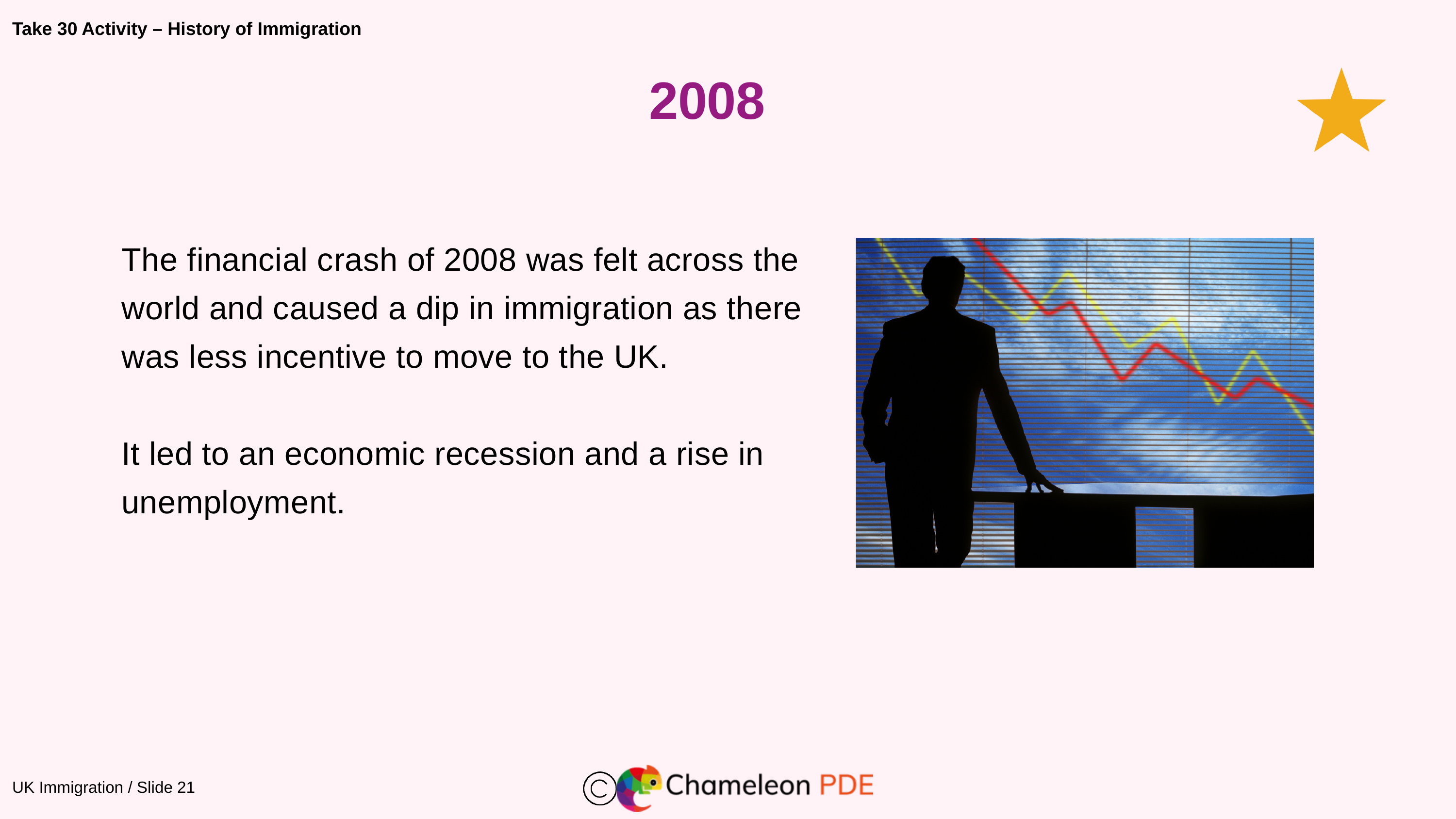

Take 30 Activity – History of Immigration

2008

The financial crash of 2008 was felt across the world and caused a dip in immigration as there was less incentive to move to the UK.

It led to an economic recession and a rise in unemployment.

UK Immigration / Slide 21